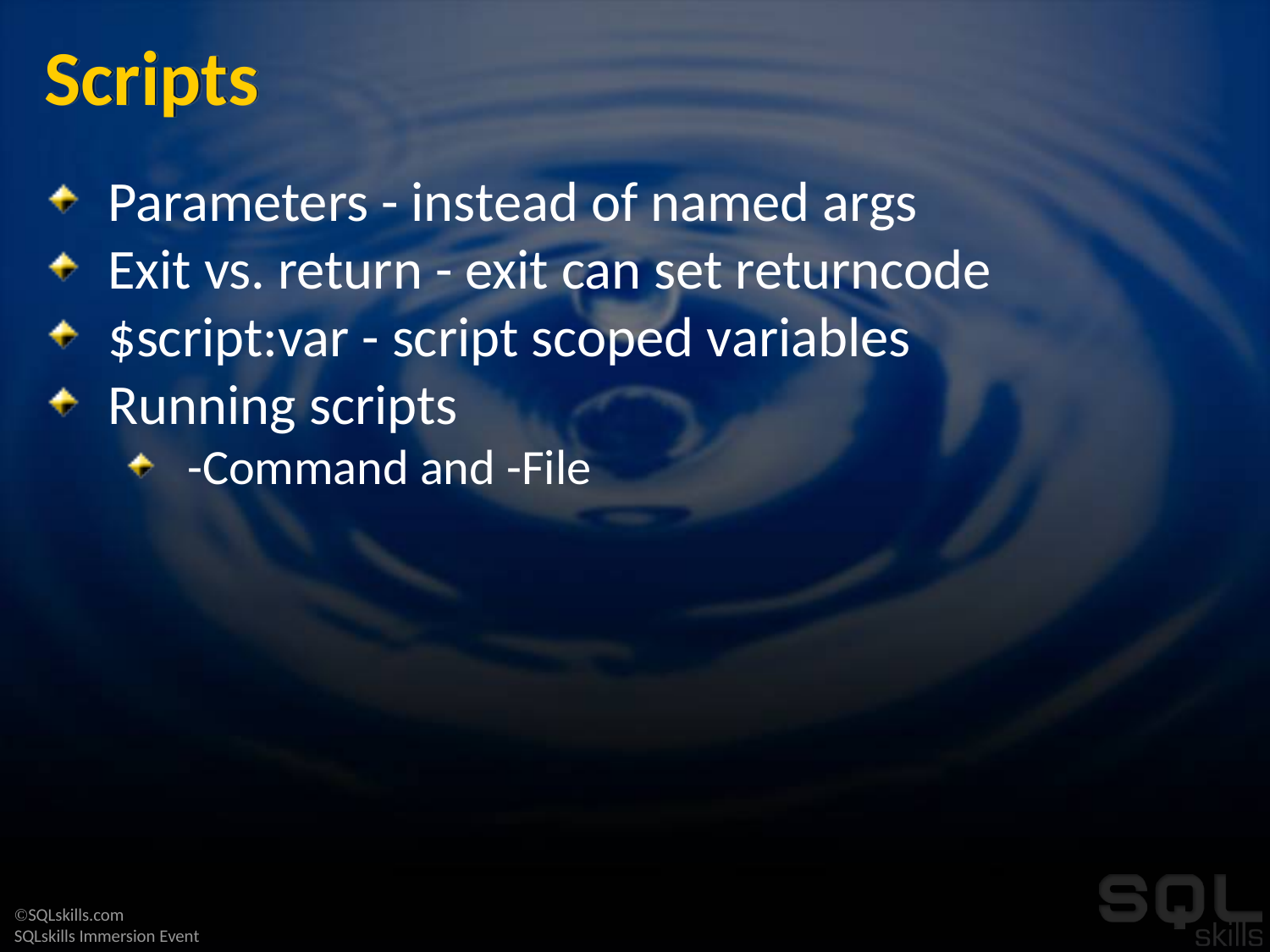

# Scripts
Parameters - instead of named args
Exit vs. return - exit can set returncode
$script:var - script scoped variables
Running scripts
-Command and -File